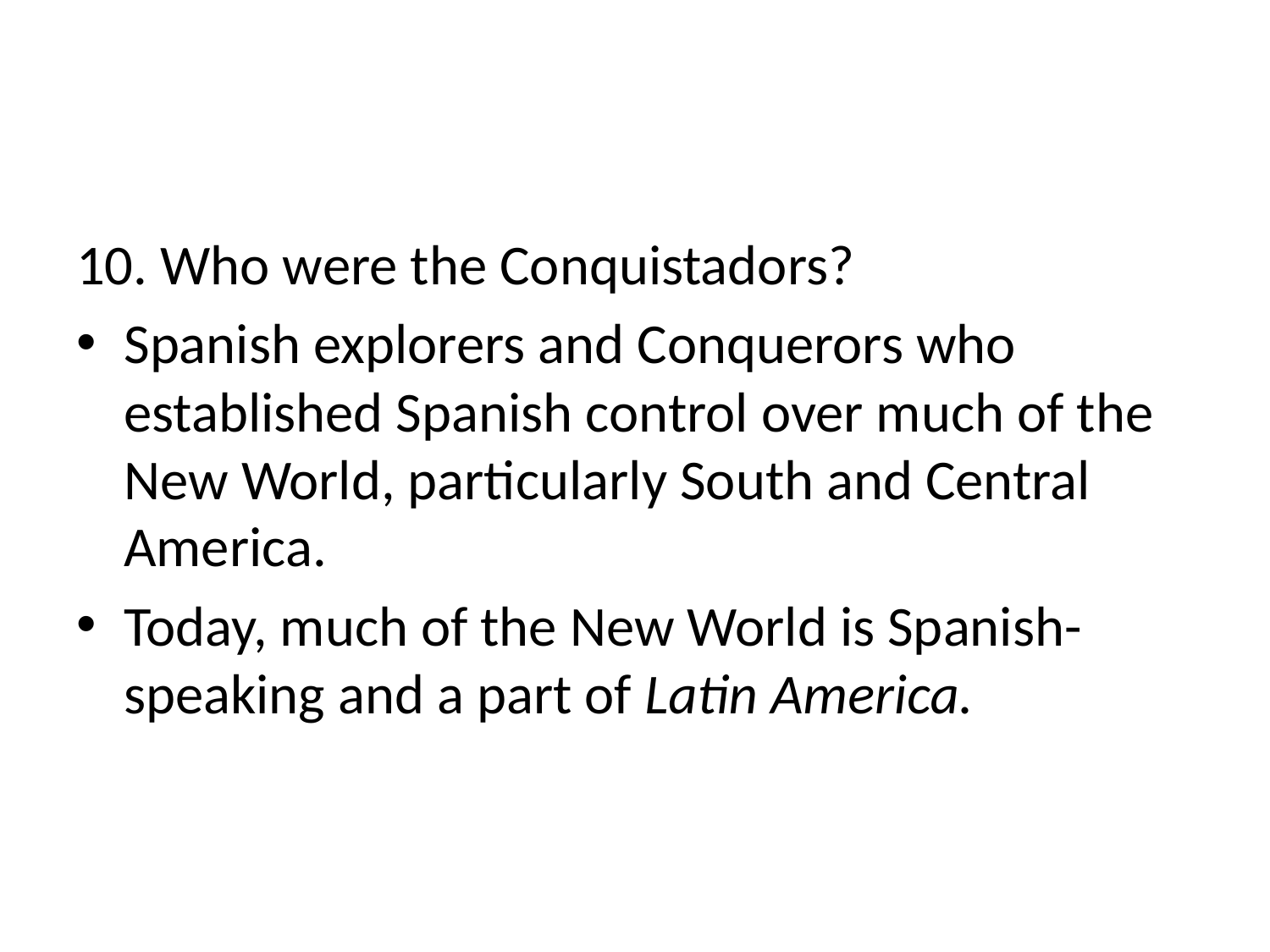

#
10. Who were the Conquistadors?
Spanish explorers and Conquerors who established Spanish control over much of the New World, particularly South and Central America.
Today, much of the New World is Spanish-speaking and a part of Latin America.